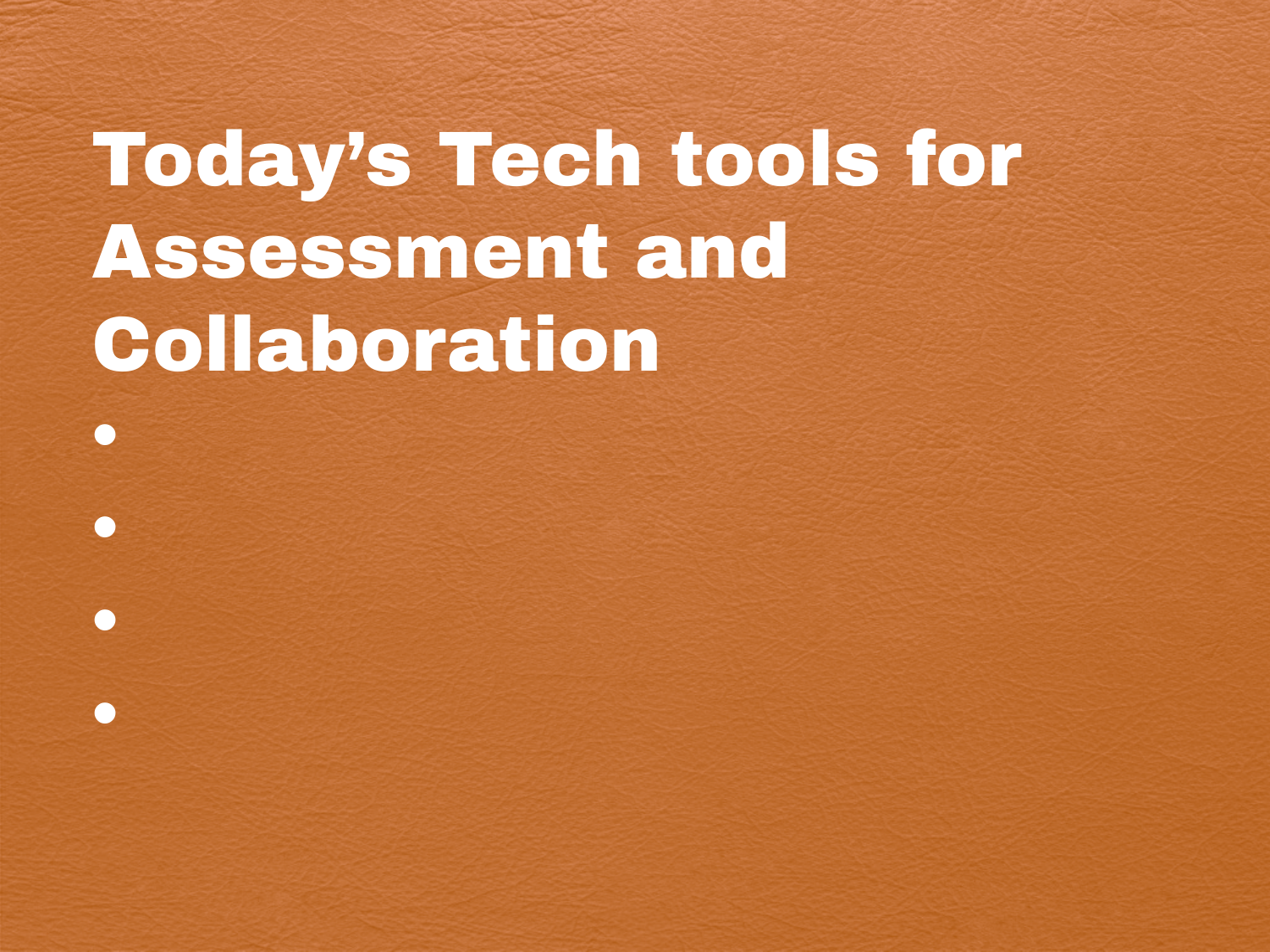

Today’s Tech tools for Assessment and Collaboration